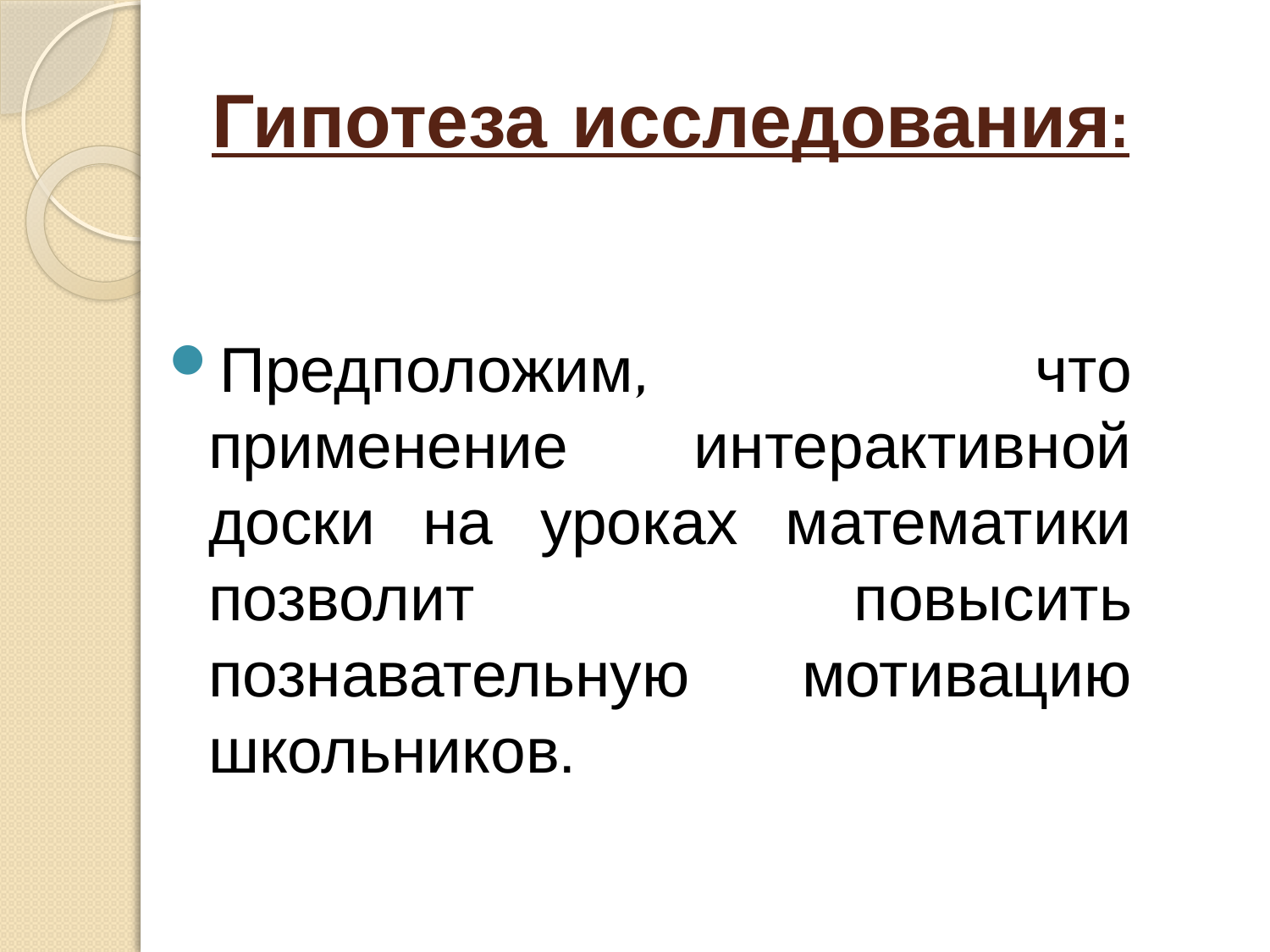

# Гипотеза исследования:
Предположим, что применение интерактивной доски на уроках математики позволит повысить познавательную мотивацию школьников.